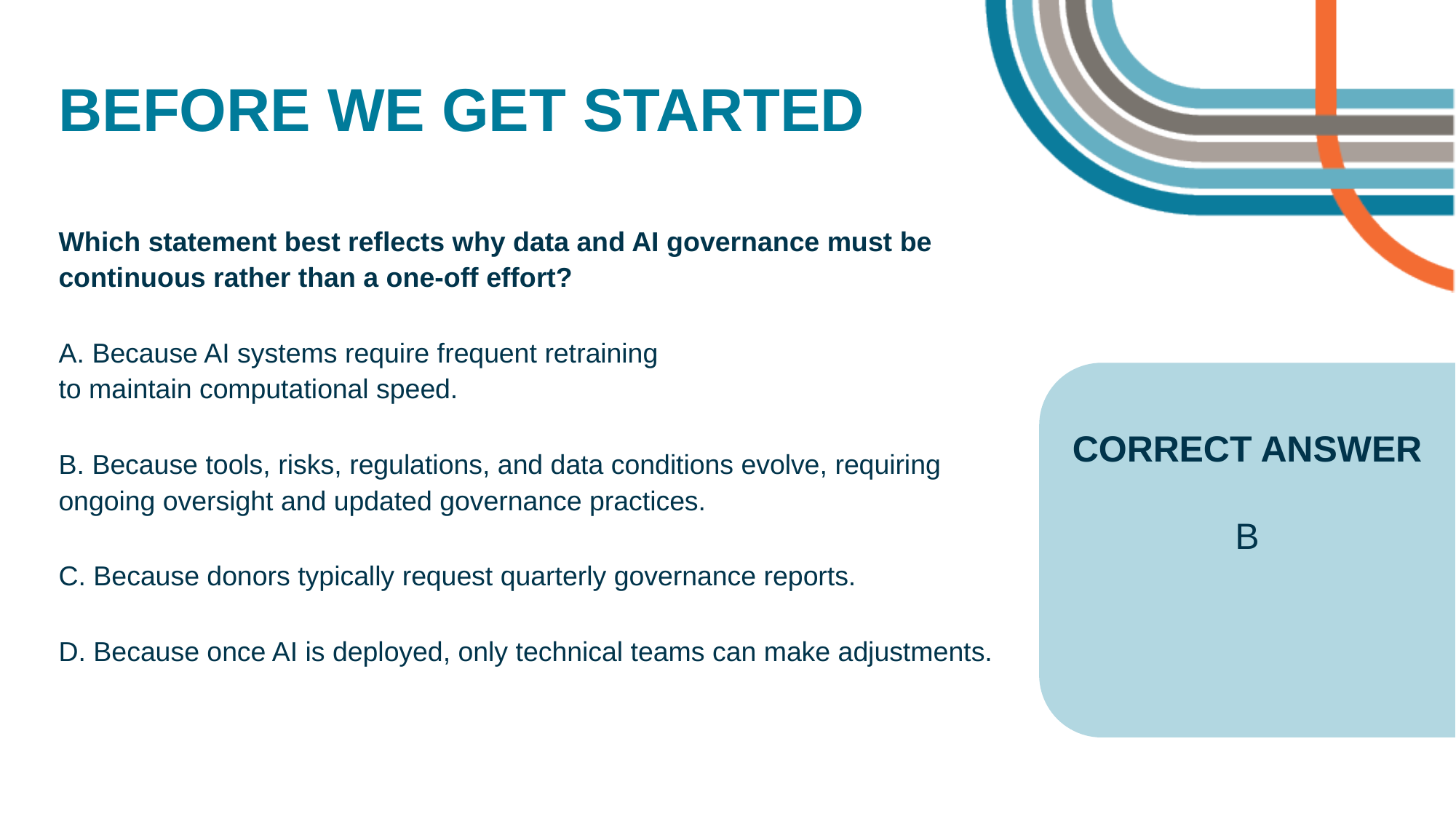

BEFORE WE GET STARTED
Which statement best reflects why data and AI governance must be continuous rather than a one-off effort?
A. Because AI systems require frequent retraining
to maintain computational speed.
B. Because tools, risks, regulations, and data conditions evolve, requiring ongoing oversight and updated governance practices.
C. Because donors typically request quarterly governance reports.
D. Because once AI is deployed, only technical teams can make adjustments.

CORRECT ANSWER

B